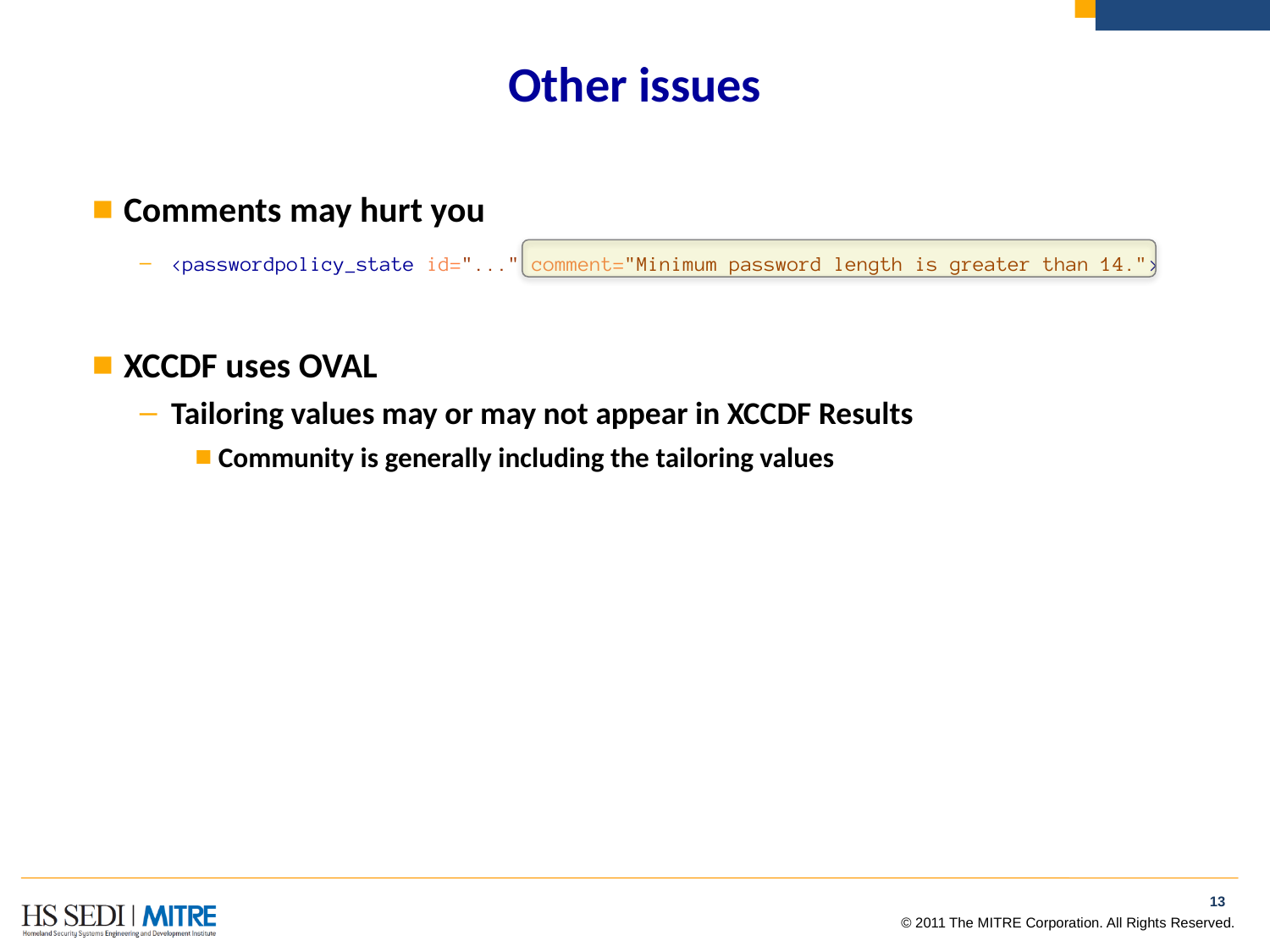

# Other issues
Comments may hurt you
<passwordpolicy_state id="..." comment="Minimum password length is greater than 14.">

XCCDF uses OVAL
Tailoring values may or may not appear in XCCDF Results
Community is generally including the tailoring values

13